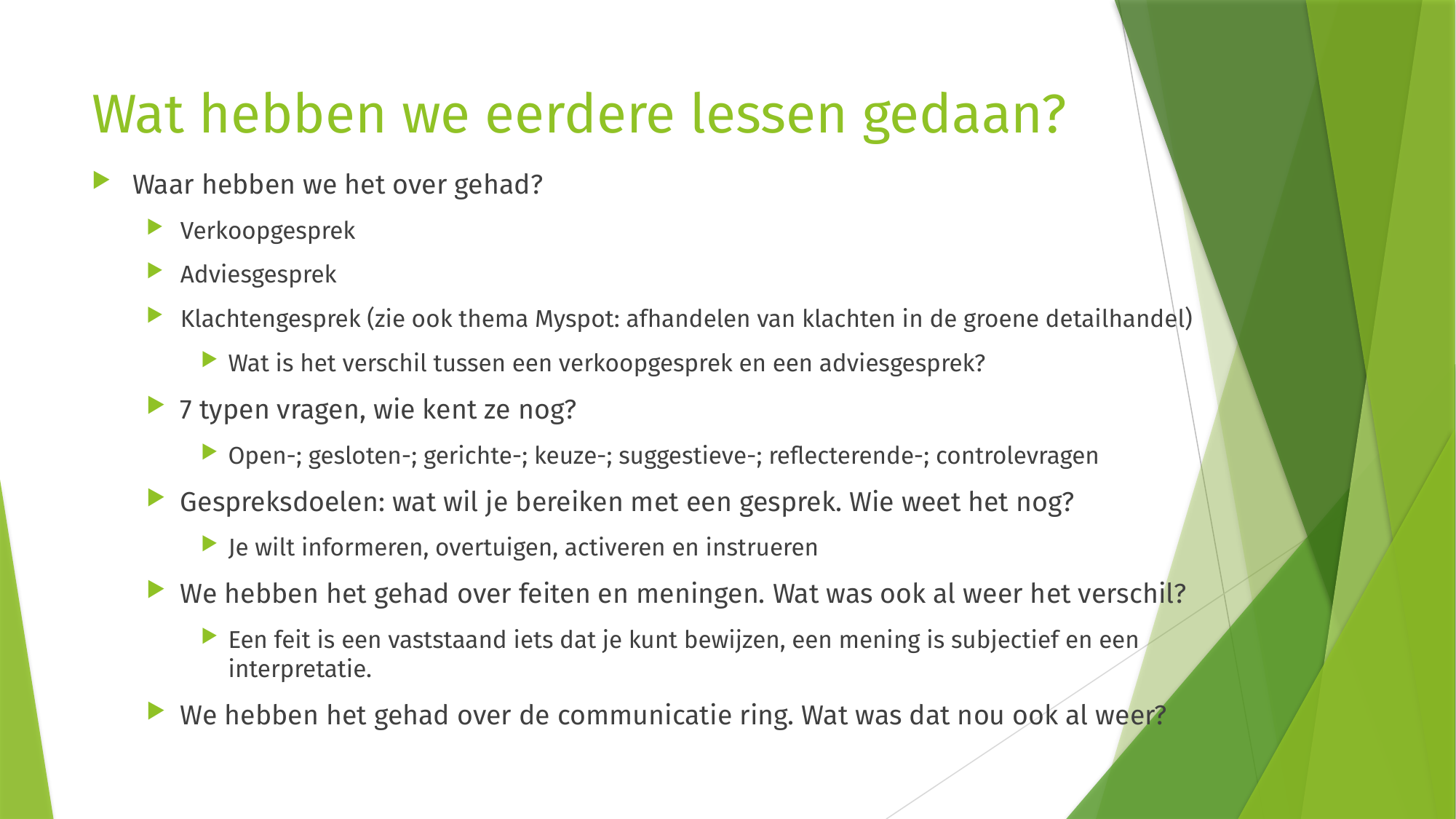

# Wat hebben we eerdere lessen gedaan?
Waar hebben we het over gehad?
Verkoopgesprek
Adviesgesprek
Klachtengesprek (zie ook thema Myspot: afhandelen van klachten in de groene detailhandel)
Wat is het verschil tussen een verkoopgesprek en een adviesgesprek?
7 typen vragen, wie kent ze nog?
Open-; gesloten-; gerichte-; keuze-; suggestieve-; reflecterende-; controlevragen
Gespreksdoelen: wat wil je bereiken met een gesprek. Wie weet het nog?
Je wilt informeren, overtuigen, activeren en instrueren
We hebben het gehad over feiten en meningen. Wat was ook al weer het verschil?
Een feit is een vaststaand iets dat je kunt bewijzen, een mening is subjectief en een interpretatie.
We hebben het gehad over de communicatie ring. Wat was dat nou ook al weer?